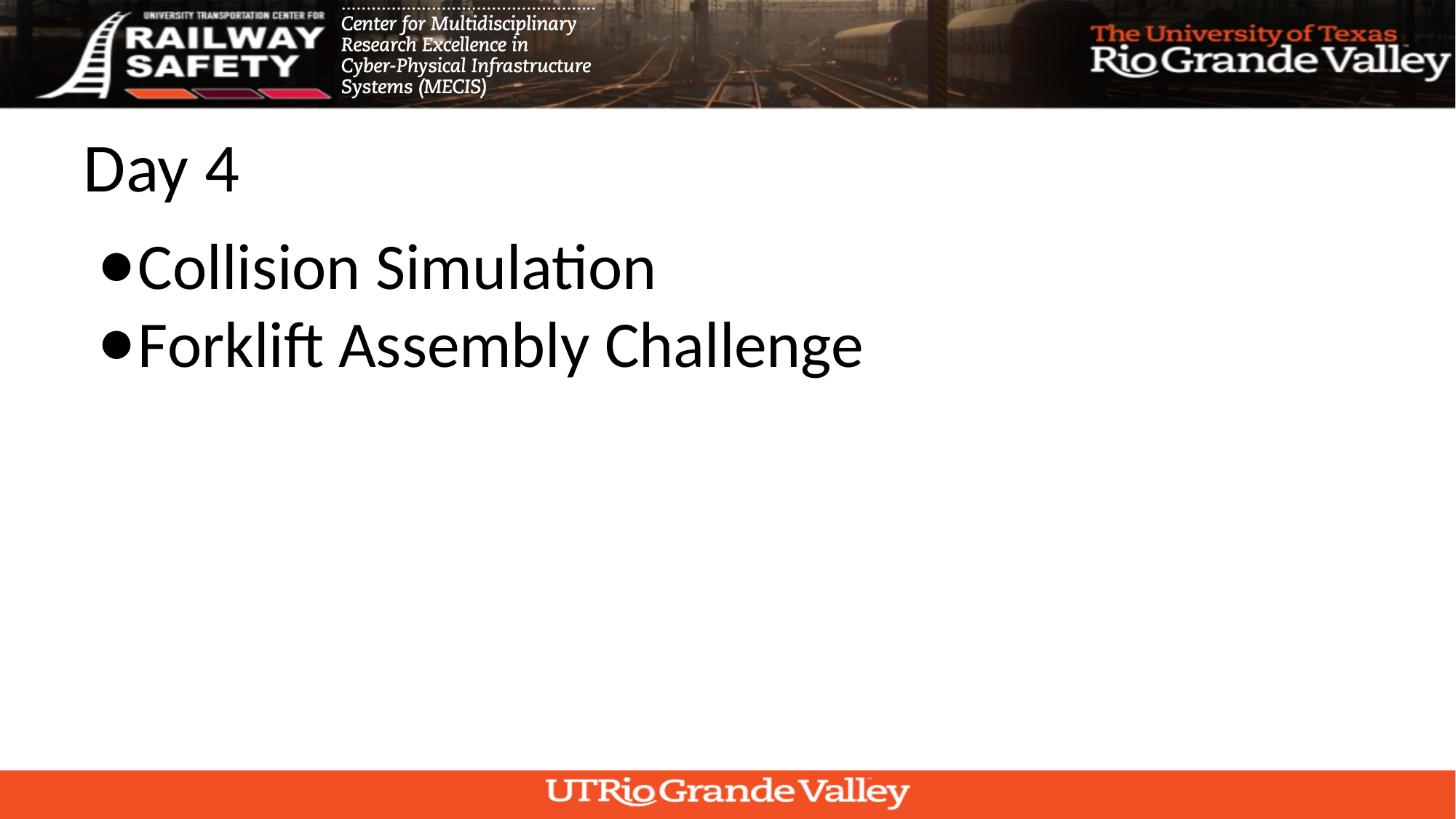

# Day 4
Collision Simulation
Forklift Assembly Challenge